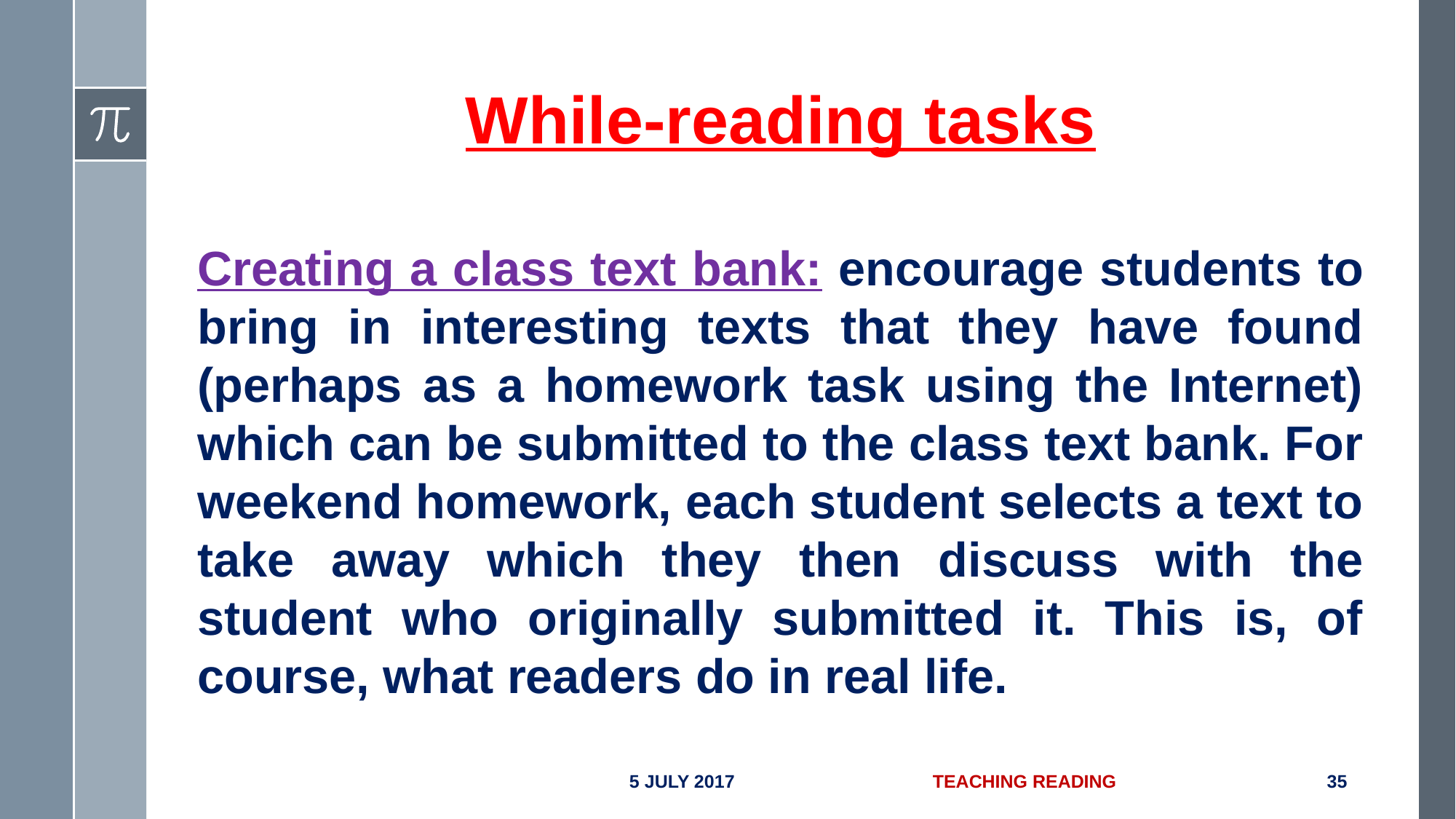

# While-reading tasks
Creating a class text bank: encourage students to bring in interesting texts that they have found (perhaps as a homework task using the Internet) which can be submitted to the class text bank. For weekend homework, each student selects a text to take away which they then discuss with the student who originally submitted it. This is, of course, what readers do in real life.
5 July 2017
Teaching Reading
35